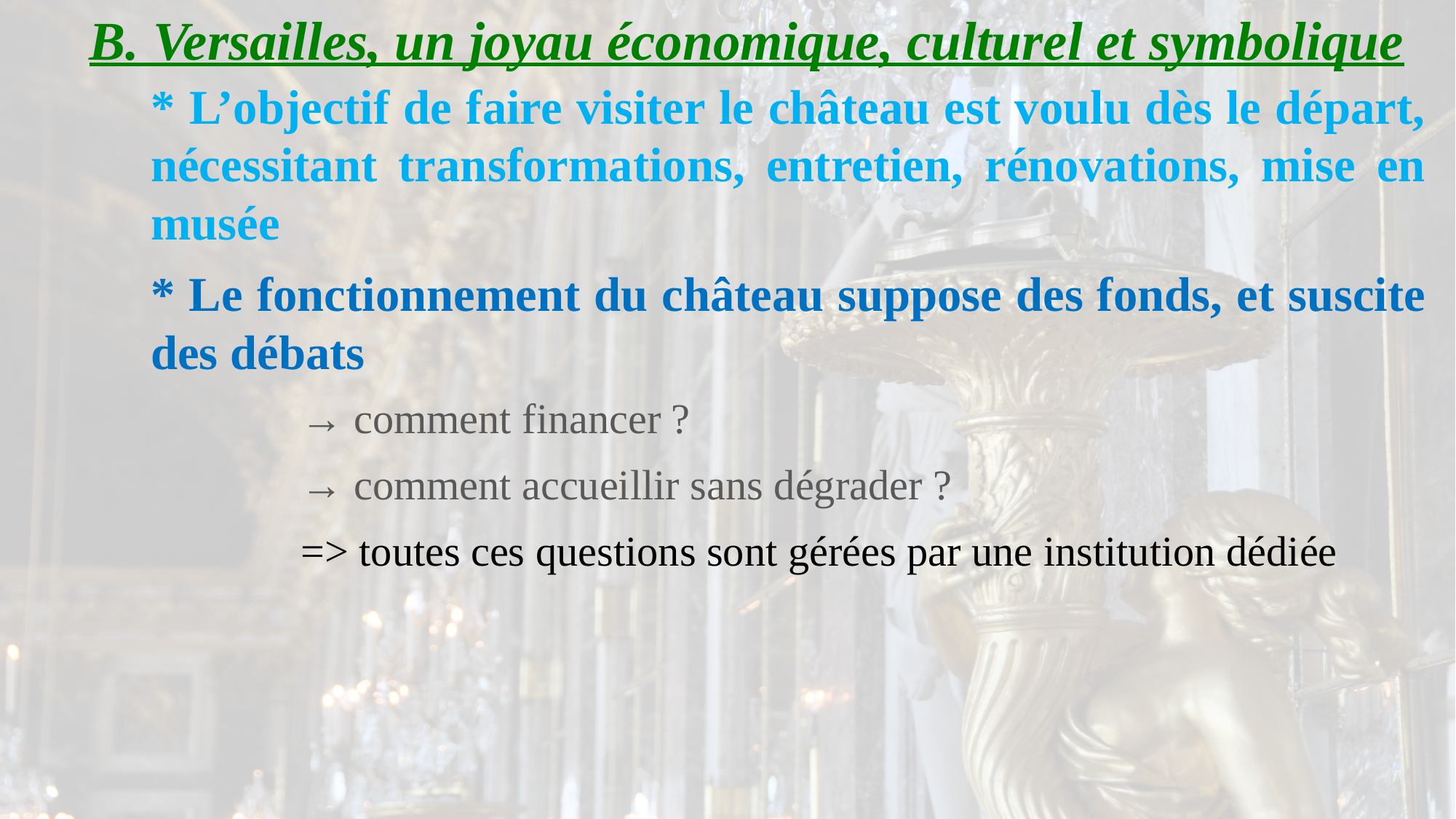

B. Versailles, un joyau économique, culturel et symbolique
* L’objectif de faire visiter le château est voulu dès le départ, nécessitant transformations, entretien, rénovations, mise en musée
* Le fonctionnement du château suppose des fonds, et suscite des débats
→ comment financer ?
→ comment accueillir sans dégrader ?
=> toutes ces questions sont gérées par une institution dédiée